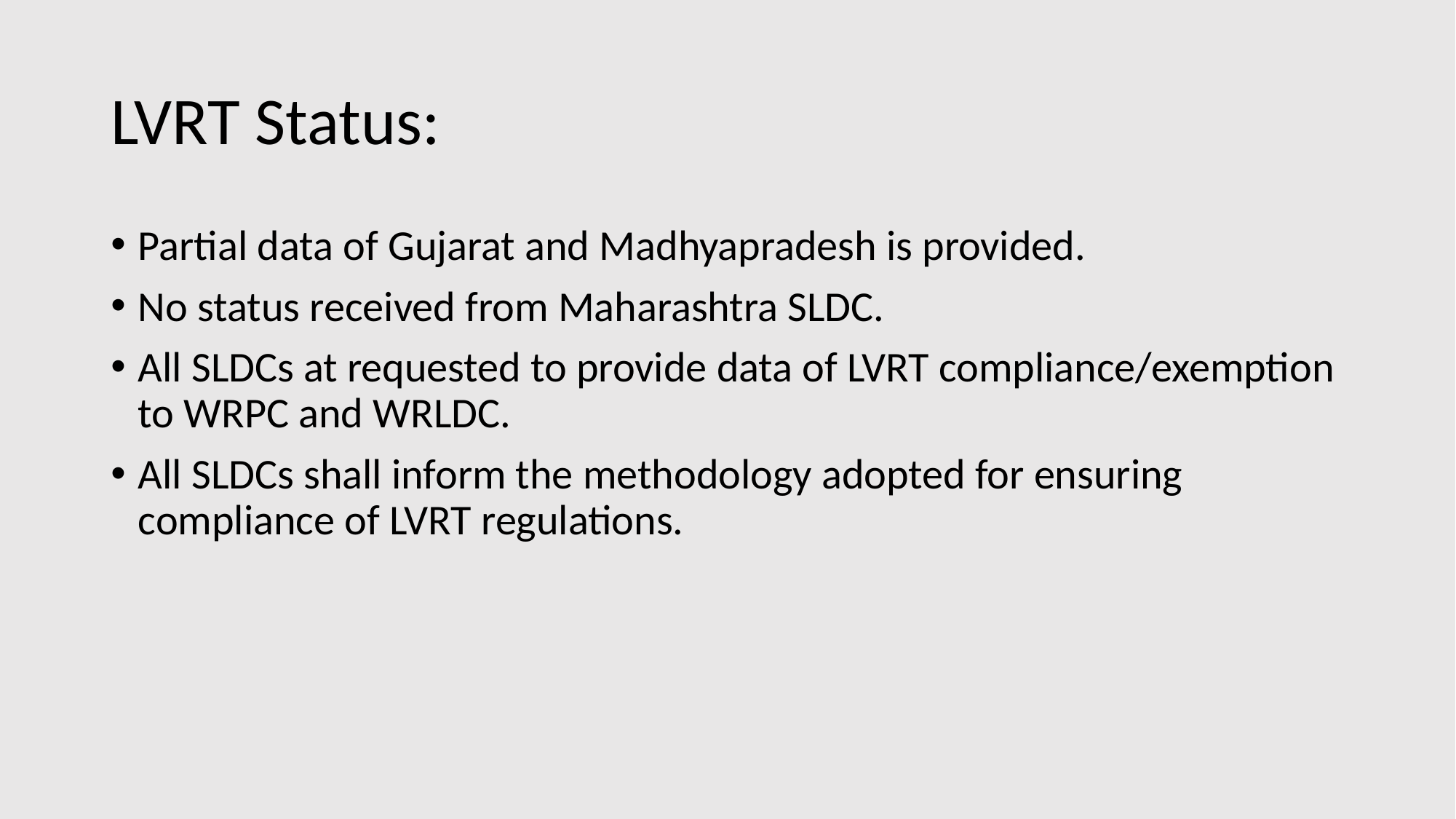

# LVRT Status:
Partial data of Gujarat and Madhyapradesh is provided.
No status received from Maharashtra SLDC.
All SLDCs at requested to provide data of LVRT compliance/exemption to WRPC and WRLDC.
All SLDCs shall inform the methodology adopted for ensuring compliance of LVRT regulations.